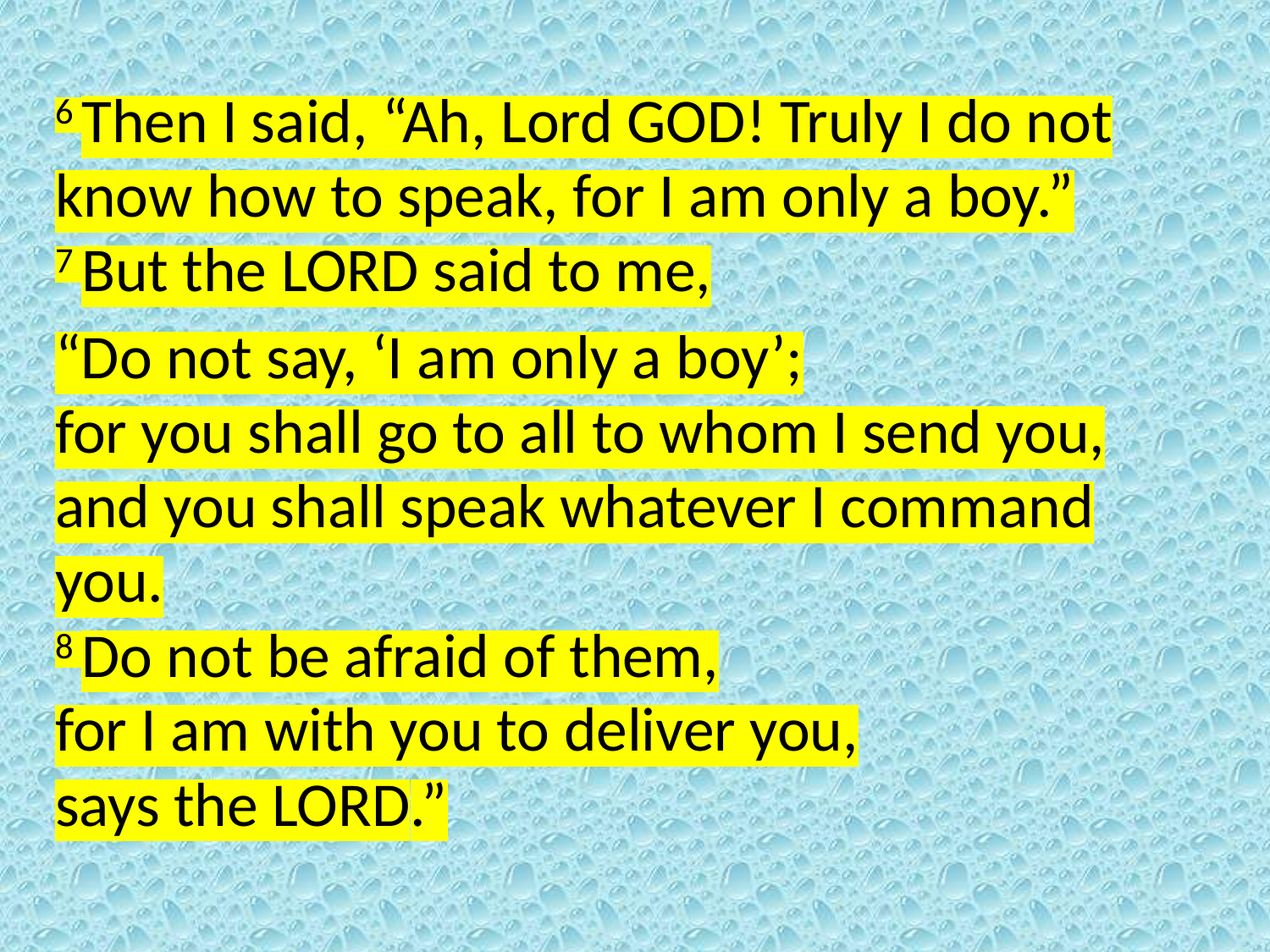

6 Then I said, “Ah, Lord God! Truly I do not know how to speak, for I am only a boy.” 7 But the Lord said to me,
“Do not say, ‘I am only a boy’;
for you shall go to all to whom I send you,
and you shall speak whatever I command you.
8 Do not be afraid of them,
for I am with you to deliver you,
says the Lord.”